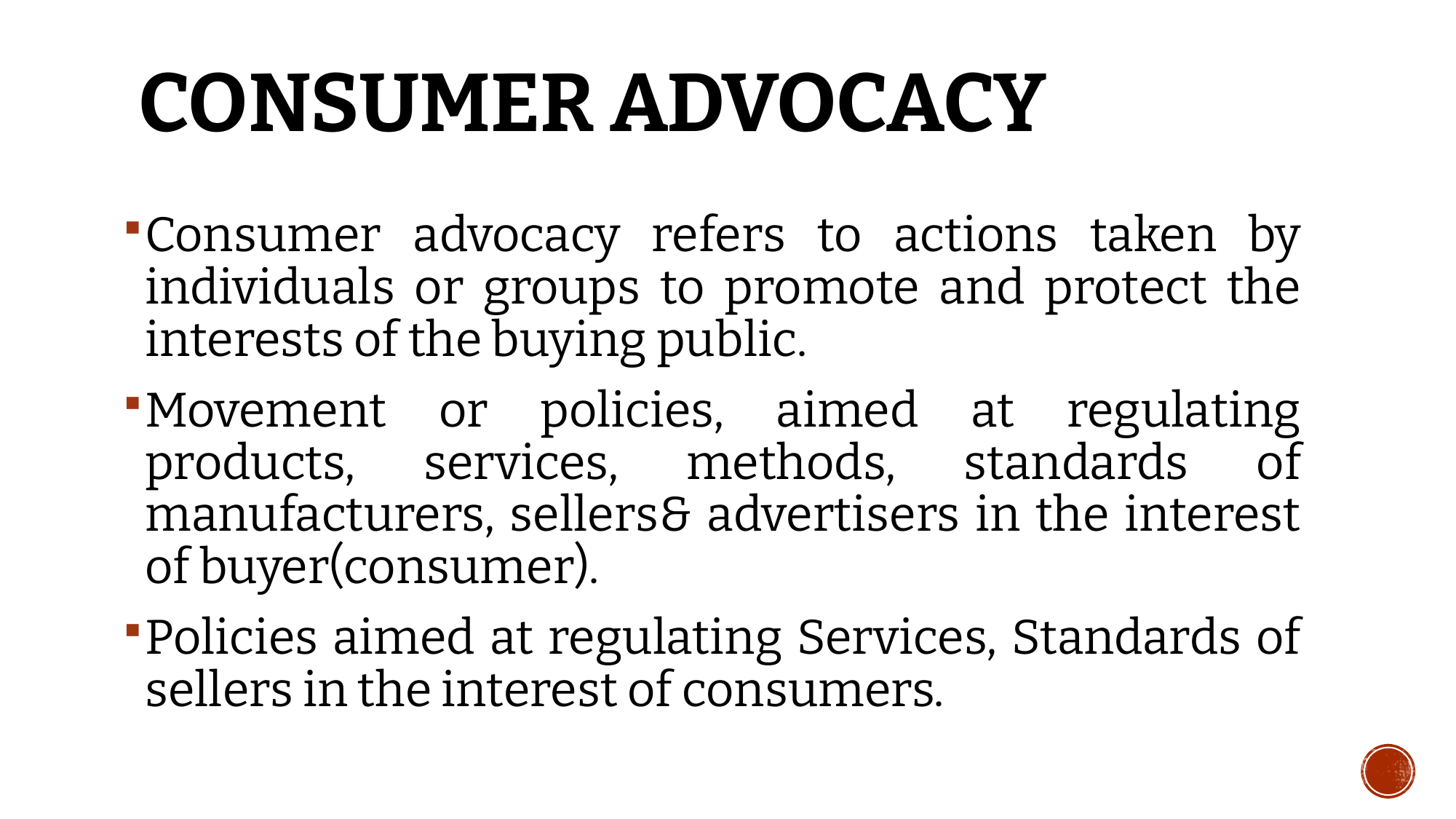

# CONSUMER ADVOCACY
Consumer advocacy refers to actions taken by individuals or groups to promote and protect the interests of the buying public.
Movement or policies, aimed at regulating products, services, methods, standards of manufacturers, sellers& advertisers in the interest of buyer(consumer).
Policies aimed at regulating Services, Standards of sellers in the interest of consumers.